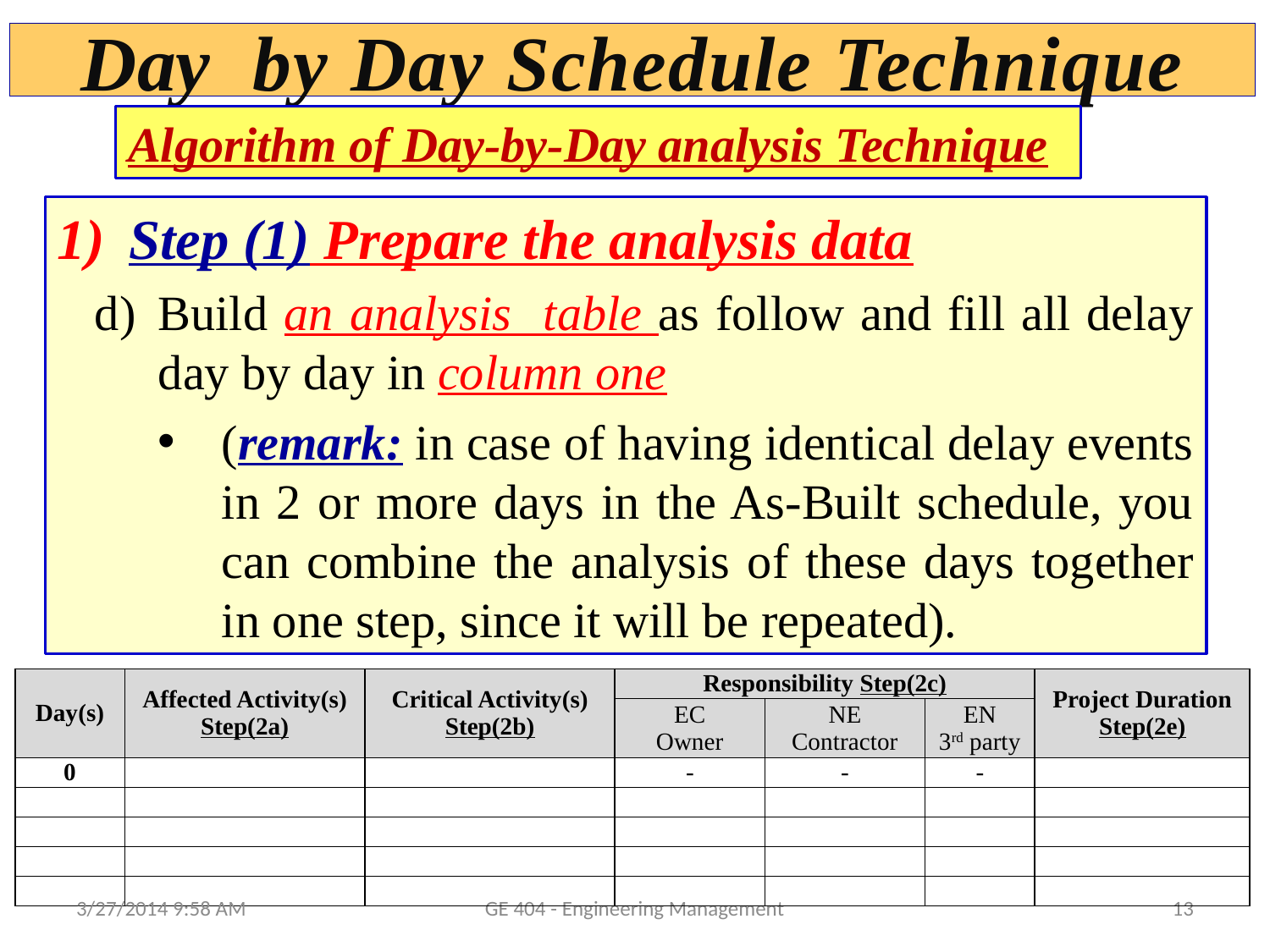

# Day  by Day Schedule Technique
Algorithm of Day-by-Day analysis Technique
Step (1) Prepare the analysis data
Build an analysis  table as follow and fill all delay day by day in column one
(remark: in case of having identical delay events in 2 or more days in the As-Built schedule, you can combine the analysis of these days together in one step, since it will be repeated).
| Day(s) | Affected Activity(s) Step(2a) | Critical Activity(s) Step(2b) | Responsibility Step(2c) |  |  | Project Duration Step(2e) |
| --- | --- | --- | --- | --- | --- | --- |
|  |  |  | EC Owner | NE Contractor | EN 3rd party |  |
| 0 |  |  | - | - | - |  |
|  |  |  |  |  |  |  |
|  |  |  |  |  |  |  |
|  |  |  |  |  |  |  |
|  |  |  |  |  |  |  |
3/27/2014 9:58 AM
GE 404 - Engineering Management
13